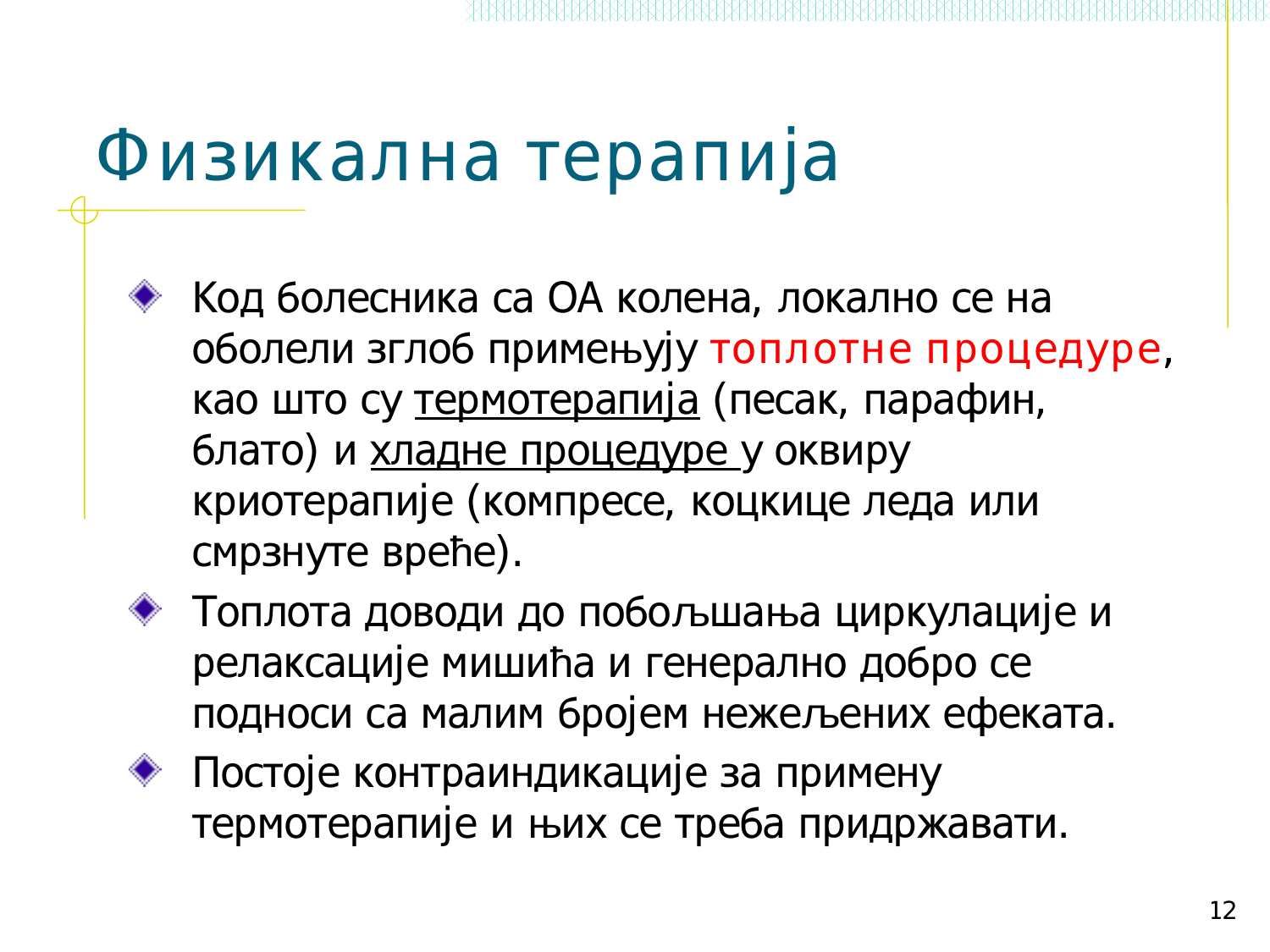

# Физикална терапија
Код болесника са ОА колена, локално се на оболели зглоб примењују топлотне процедуре, као што су термотерапија (песак, парафин, блато) и хладне процедуре у оквиру криотерапије (компресе, коцкице леда или смрзнуте вреће).
Топлота доводи до побољшања циркулације и релаксације мишића и генерално добро се подноси са малим бројем нежељених ефеката.
Постоје контраиндикације за примену термотерапије и њих се треба придржавати.
12